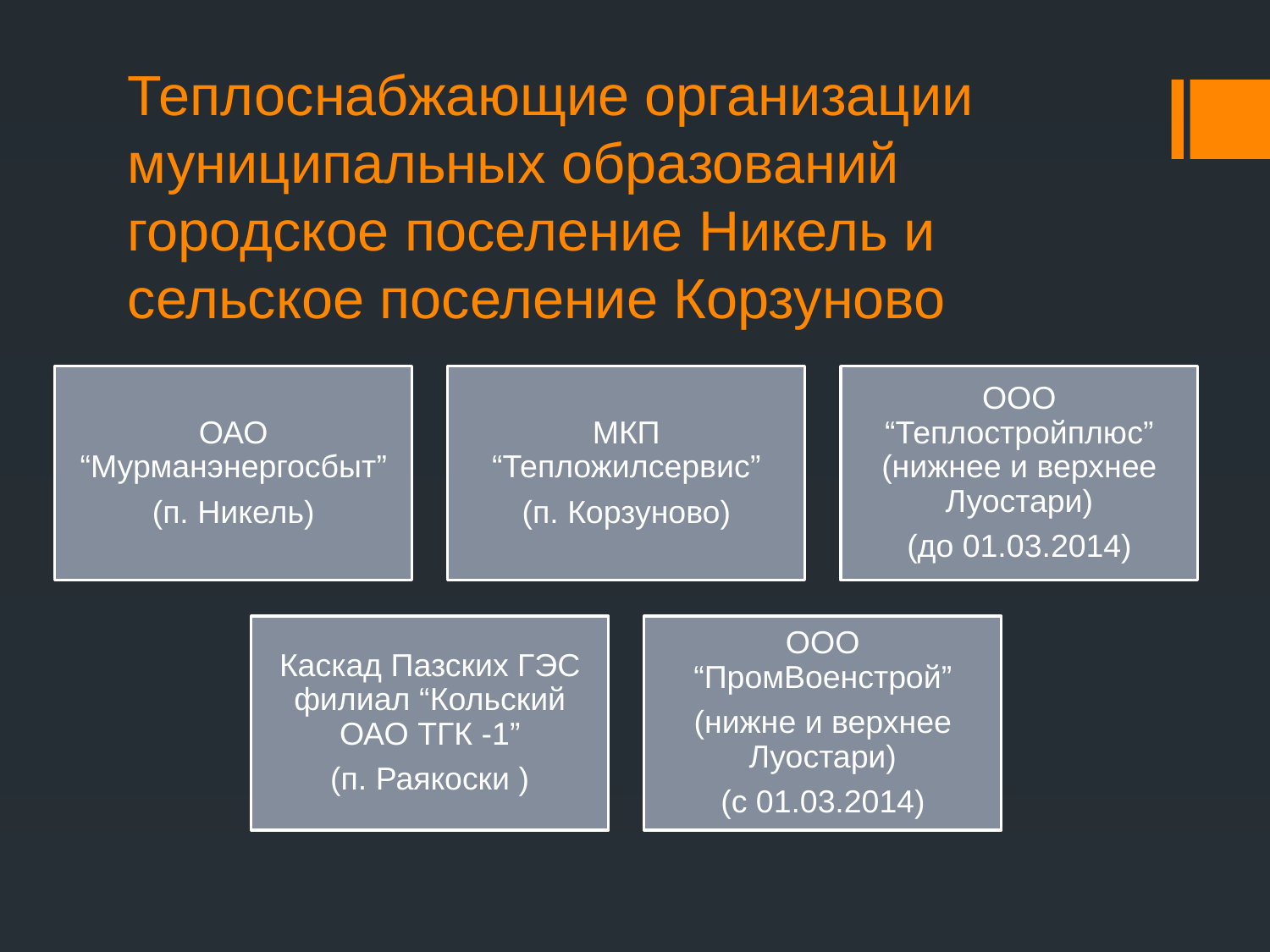

# Теплоснабжающие организации  муниципальных образований городское поселение Никель и сельское поселение Корзуново
ОАО “Мурманэнергосбыт”
(п. Никель)
МКП “Тепложилсервис”
(п. Корзуново)
ООО “Теплостройплюс” (нижнее и верхнее Луостари)
(до 01.03.2014)
Каскад Пазских ГЭС филиал “Кольский ОАО ТГК -1”
(п. Раякоски )
ООО “ПромВоенстрой”
(нижне и верхнее Луостари)
(c 01.03.2014)